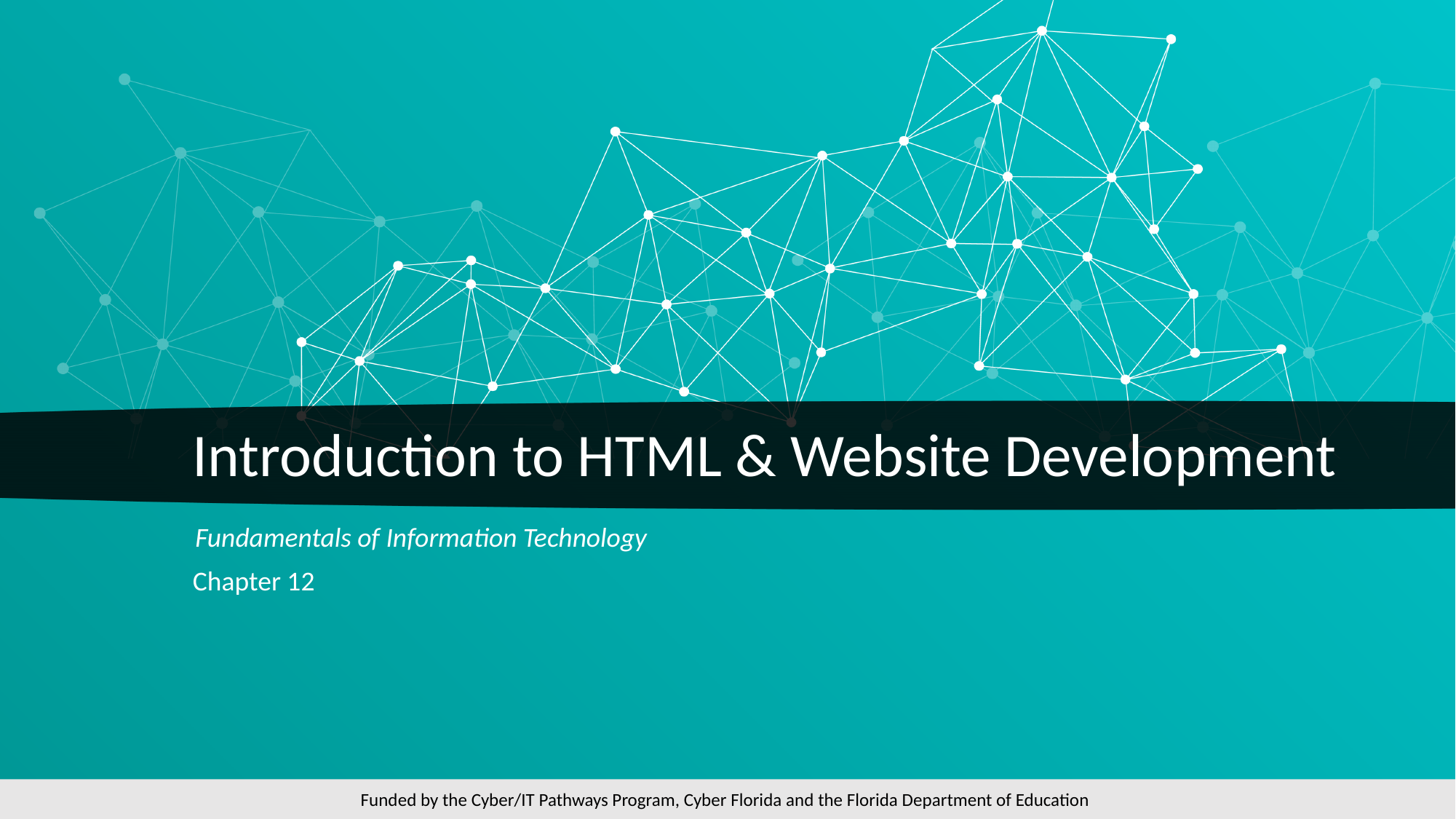

# Introduction to HTML & Website Development
Chapter 12